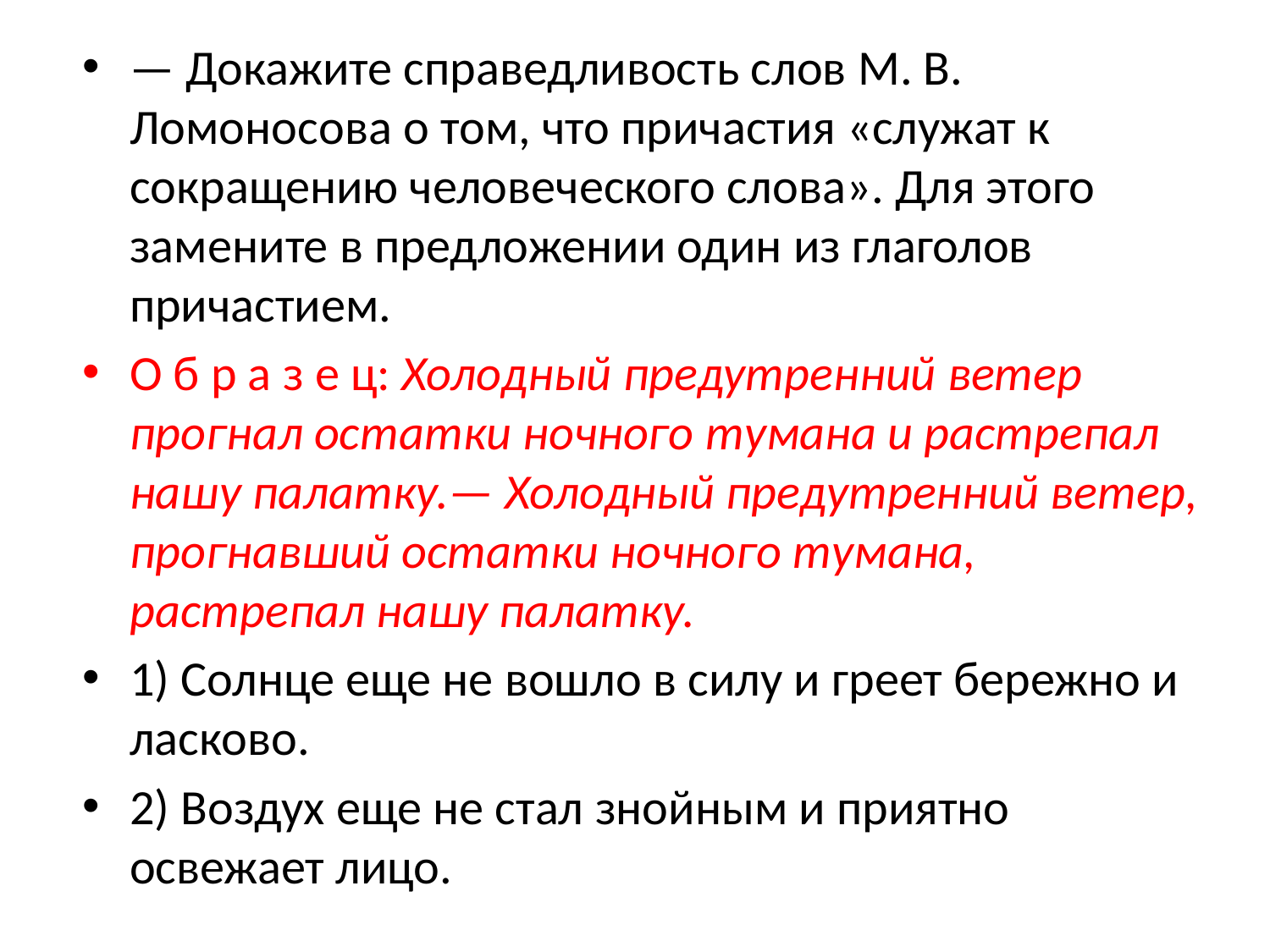

# — Докажите справедливость слов М. В. Ломоносова о том, что причастия «служат к сокращению человеческого слова». Для этого замените в предложении один из глаголов причастием.
О б р а з е ц: Холодный предутренний ветер прогнал остатки ночного тумана и растрепал нашу палатку.— Холодный предутренний ветер, прогнавший остатки ночного тумана, растрепал нашу палатку.
1) Солнце еще не вошло в силу и греет бережно и ласково.
2) Воздух еще не стал знойным и приятно освежает лицо.